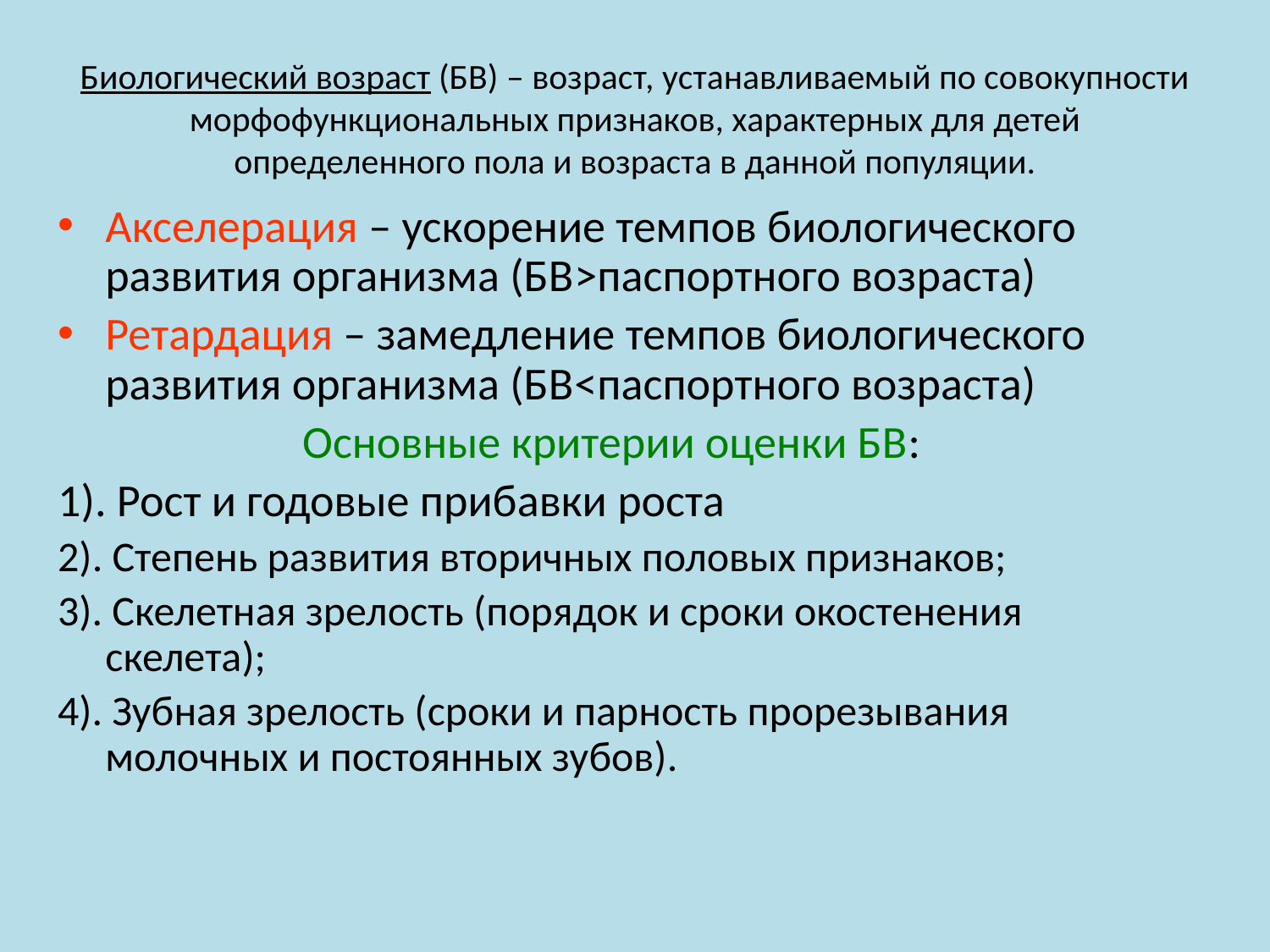

# Биологический возраст (БВ) – возраст, устанавливаемый по совокупности морфофункциональных признаков, характерных для детей определенного пола и возраста в данной популяции.
Акселерация – ускорение темпов биологического развития организма (БВ>паспортного возраста)
Ретардация – замедление темпов биологического развития организма (БВ<паспортного возраста)
Основные критерии оценки БВ:
1). Рост и годовые прибавки роста
2). Степень развития вторичных половых признаков;
3). Скелетная зрелость (порядок и сроки окостенения скелета);
4). Зубная зрелость (сроки и парность прорезывания молочных и постоянных зубов).